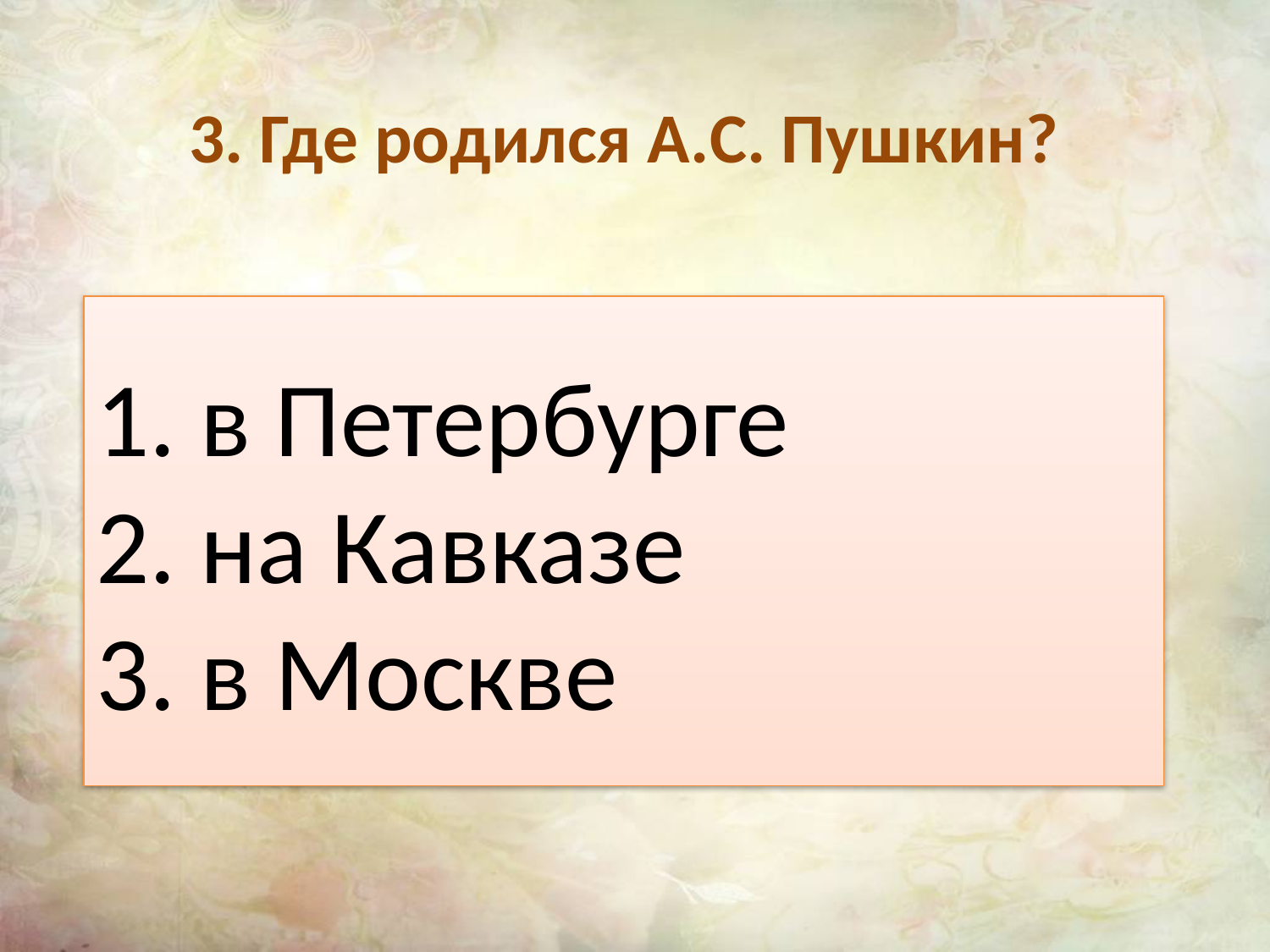

3. Где родился А.С. Пушкин?
 в Петербурге
 на Кавказе
 в Москве